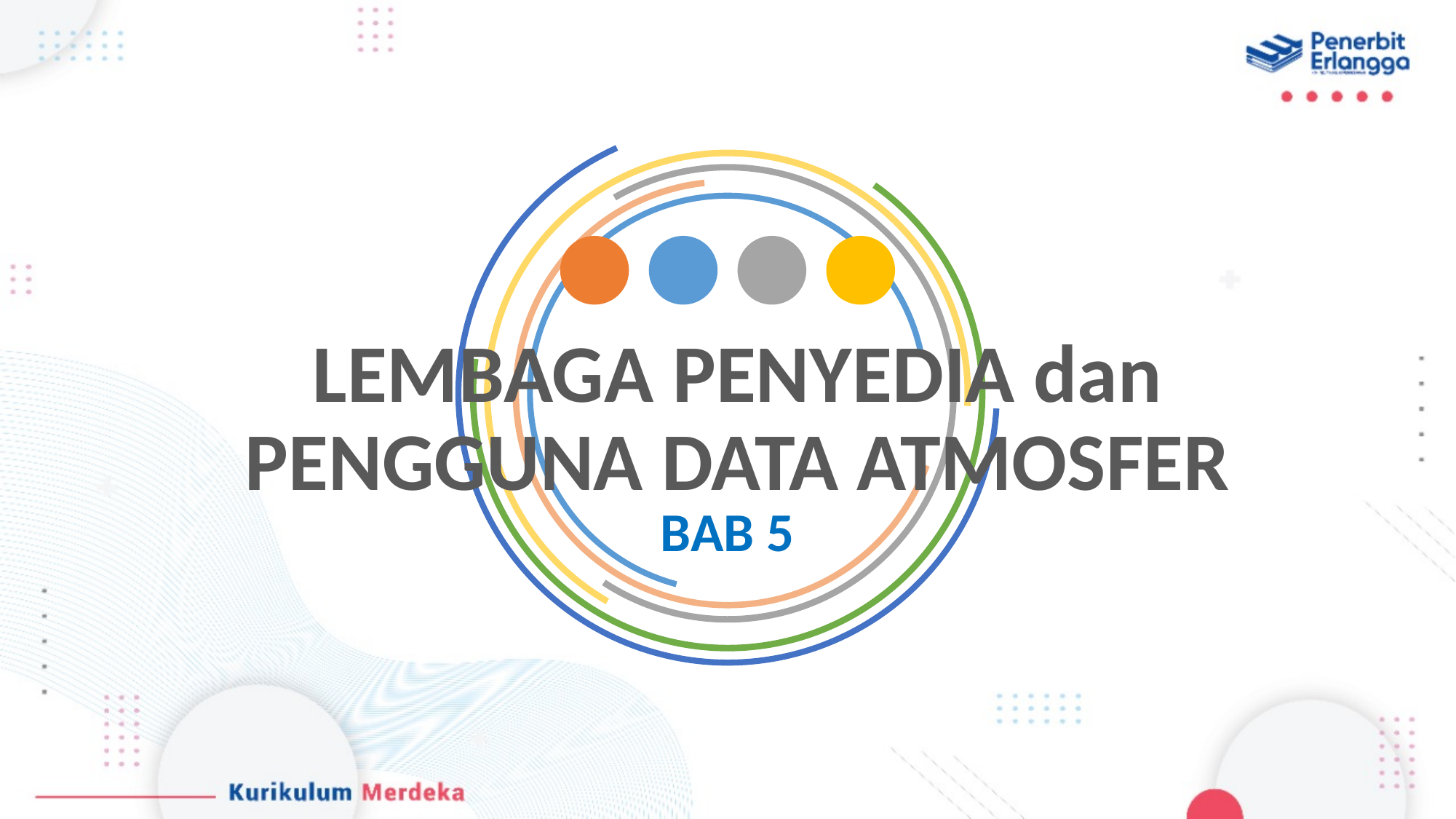

LEMBAGA PENYEDIA dan PENGGUNA DATA ATMOSFER
BAB 5